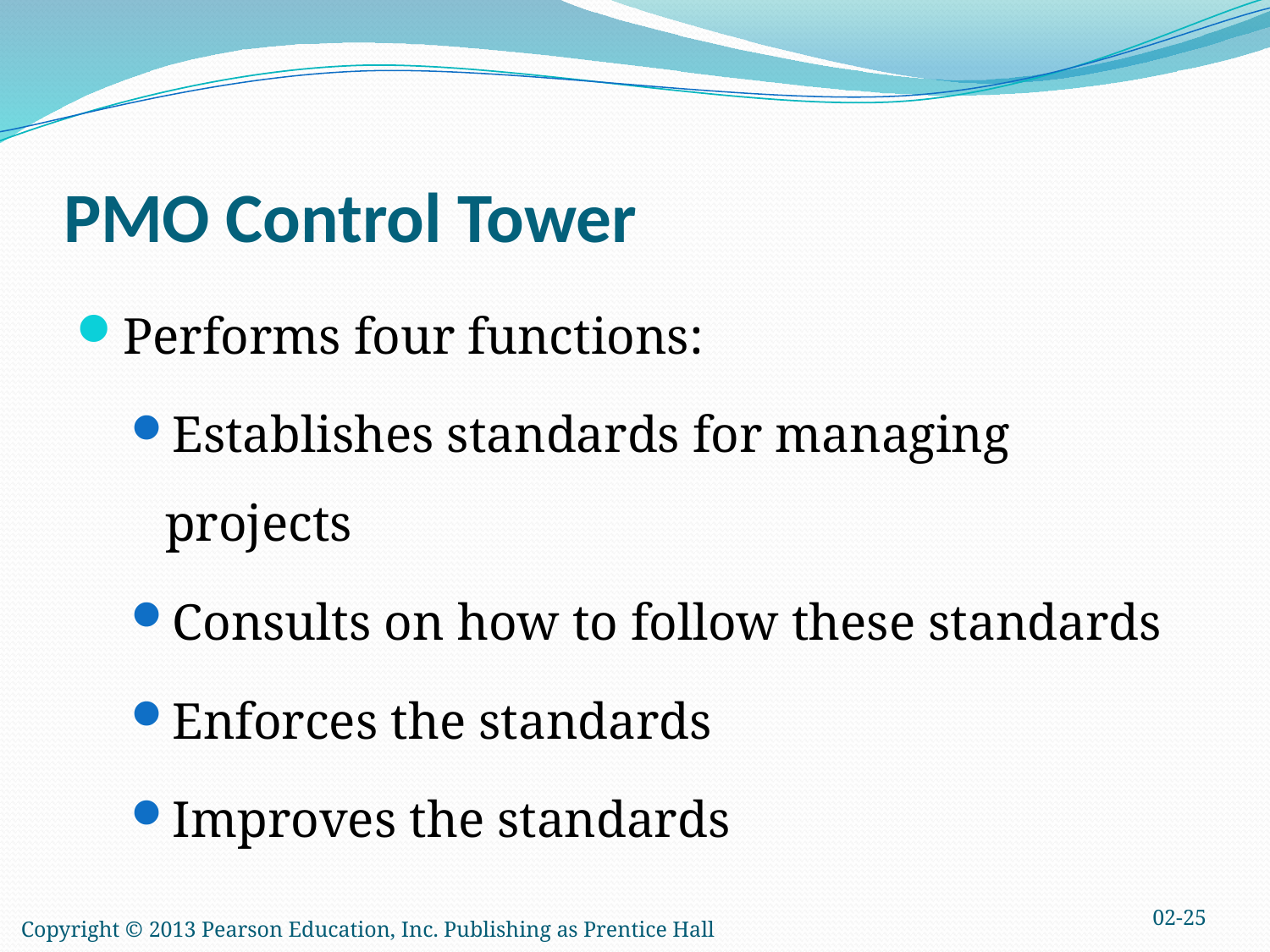

# PMO Control Tower
Performs four functions:
Establishes standards for managing projects
Consults on how to follow these standards
Enforces the standards
Improves the standards
02-25